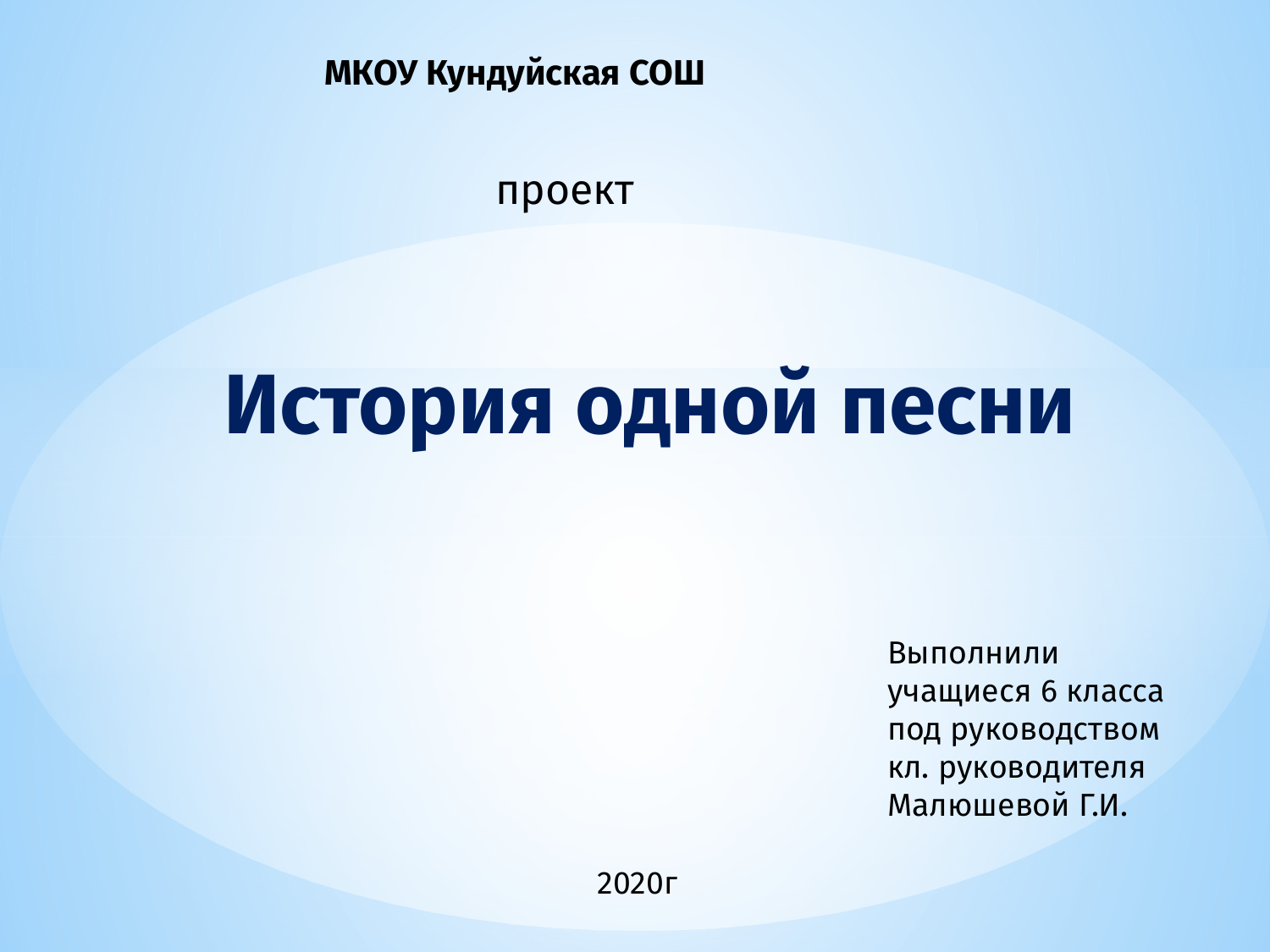

МКОУ Кундуйская СОШ
проект
# История одной песни
Выполнили учащиеся 6 класса под руководством кл. руководителя Малюшевой Г.И.
2020г